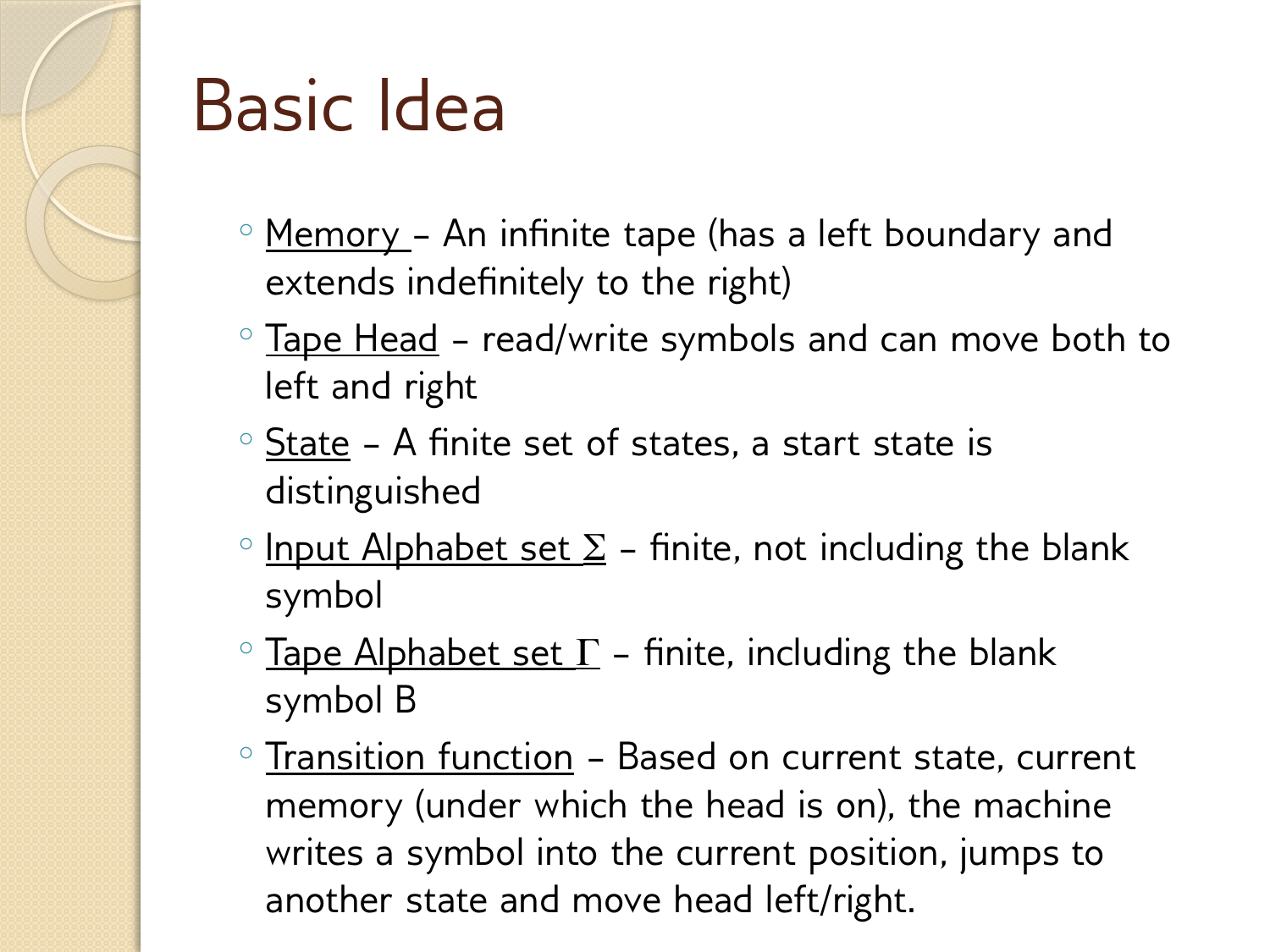

# Basic Idea
Memory – An infinite tape (has a left boundary and extends indefinitely to the right)
Tape Head – read/write symbols and can move both to left and right
State – A finite set of states, a start state is distinguished
Input Alphabet set Σ – finite, not including the blank symbol
Tape Alphabet set Γ – finite, including the blank symbol B
Transition function – Based on current state, current memory (under which the head is on), the machine writes a symbol into the current position, jumps to another state and move head left/right.